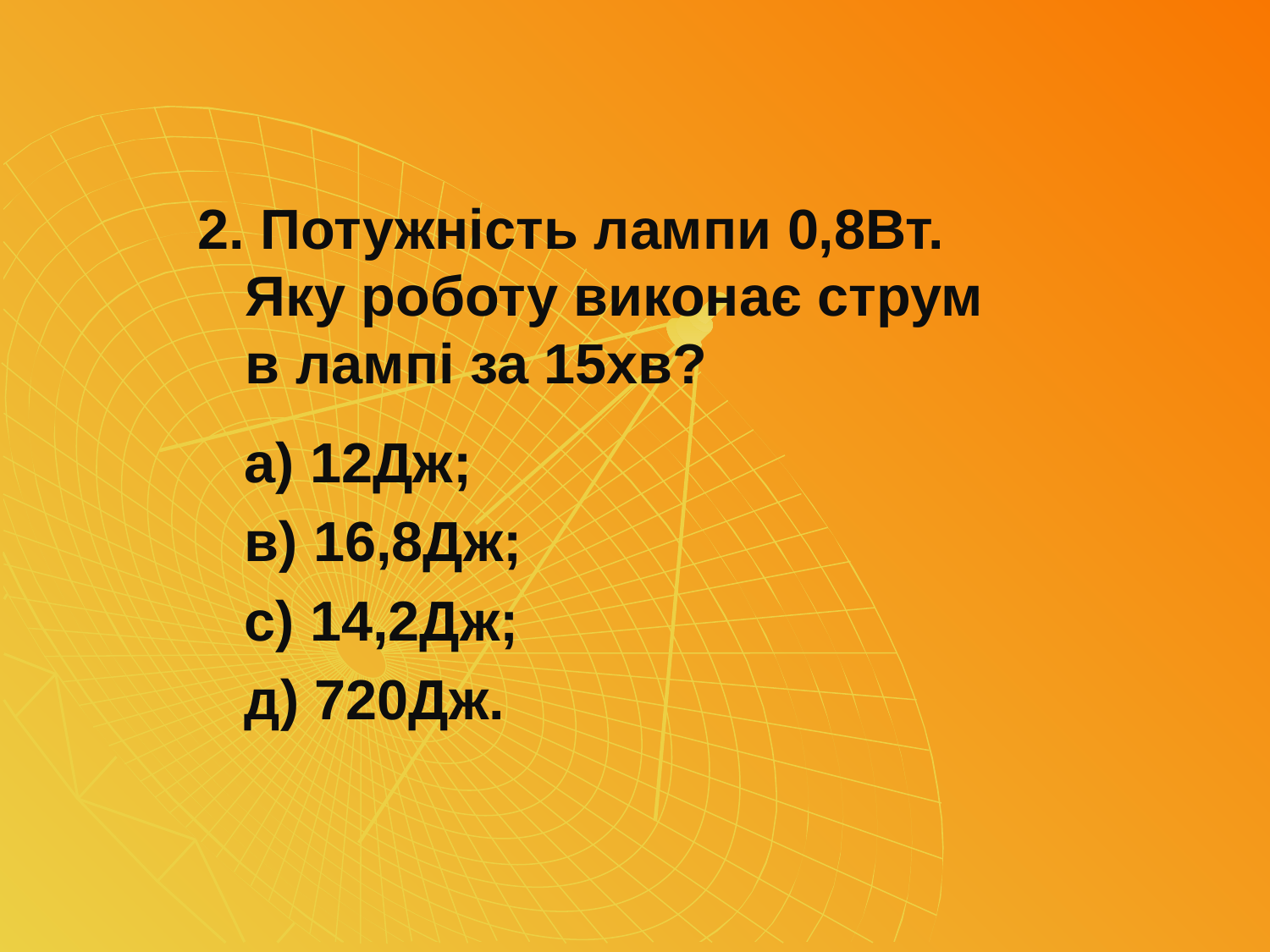

#
2. Потужність лампи 0,8Вт. Яку роботу виконає струм в лампі за 15хв?

   а) 12Дж;
   в) 16,8Дж;
   с) 14,2Дж;
   д) 720Дж.